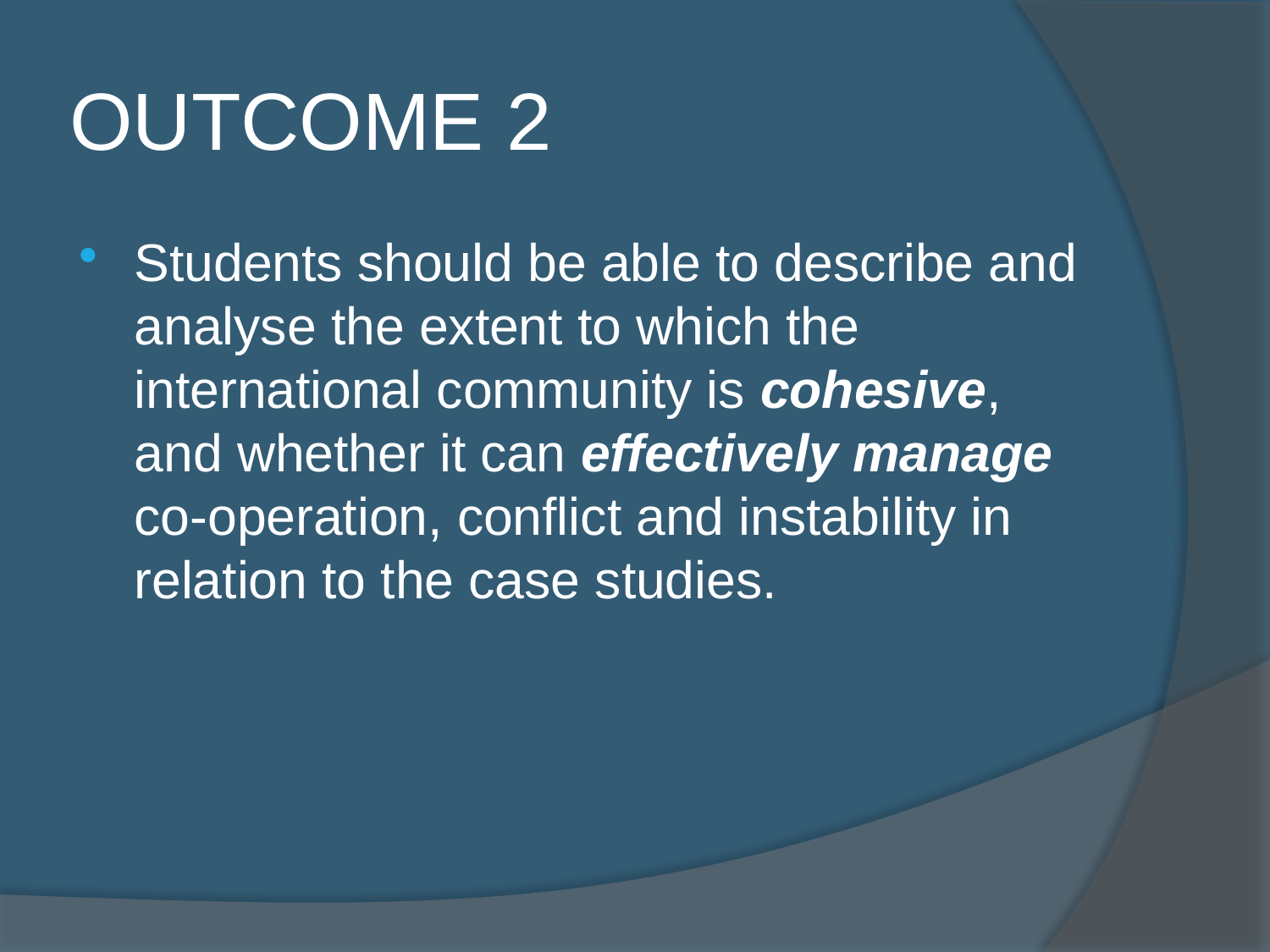

# OUTCOME 2
Students should be able to describe and analyse the extent to which the international community is cohesive, and whether it can effectively manage co-operation, conflict and instability in relation to the case studies.